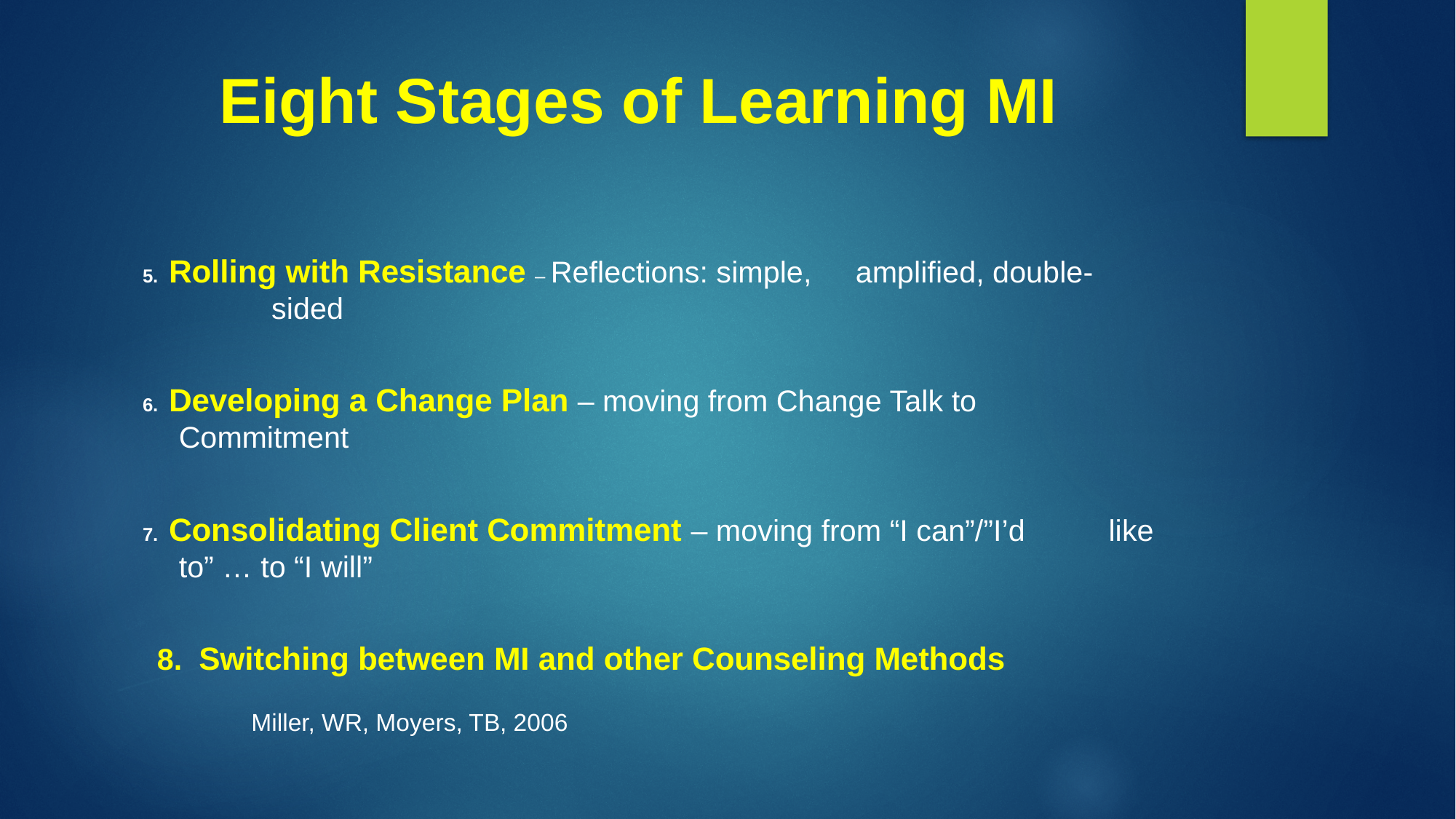

# Eight Stages of Learning MI
5.  Rolling with Resistance – Reflections: simple, 	amplified, double-                								   sided

6.  Developing a Change Plan – moving from Change Talk to 											    Commitment

7.  Consolidating Client Commitment – moving from “I can”/”I’d 												      like to” … to “I will”

8.  Switching between MI and other Counseling Methods

				              Miller, WR, Moyers, TB, 2006